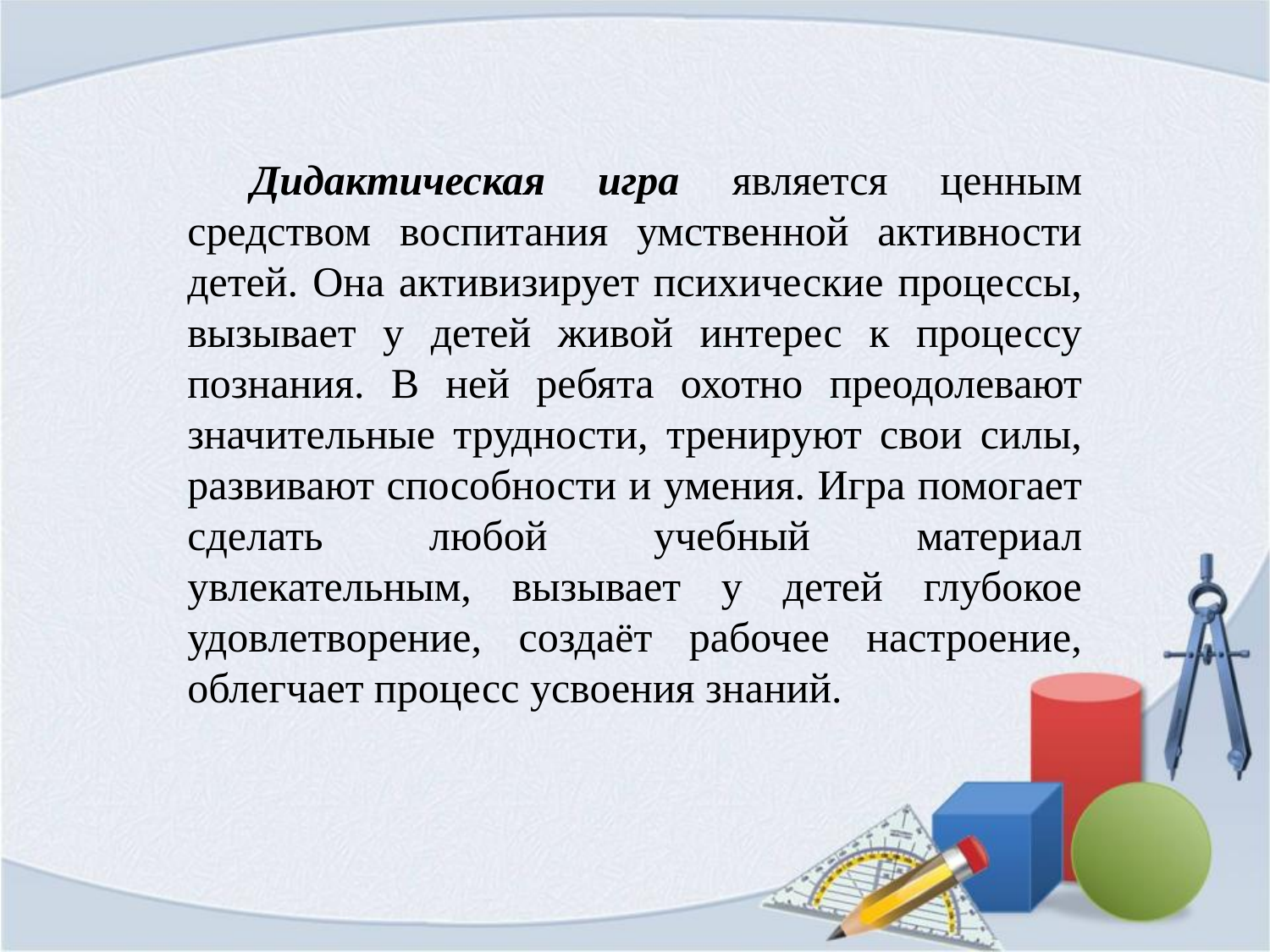

Дидактическая игра является ценным средством воспитания умственной активности детей. Она активизирует психические процессы, вызывает у детей живой интерес к процессу познания. В ней ребята охотно преодолевают значительные трудности, тренируют свои силы, развивают способности и умения. Игра помогает сделать любой учебный материал увлекательным, вызывает у детей глубокое удовлетворение, создаёт рабочее настроение, облегчает процесс усвоения знаний.